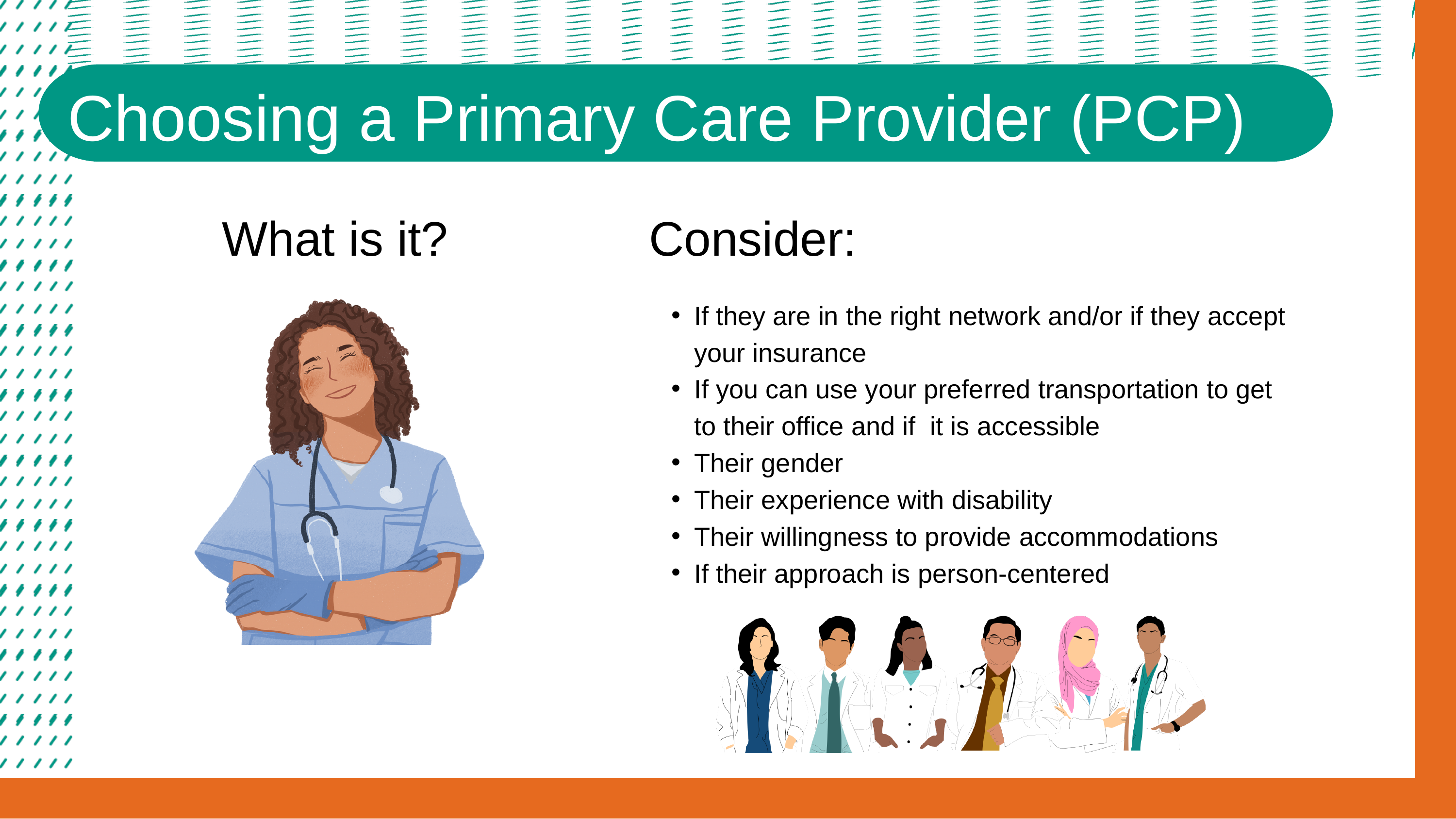

Choosing a Primary Care Provider (PCP)

What is it?
Consider:
If they are in the right network and/or if they accept your insurance
If you can use your preferred transportation to get to their office and if  it is accessible
Their gender
Their experience with disability
Their willingness to provide accommodations
If their approach is person-centered